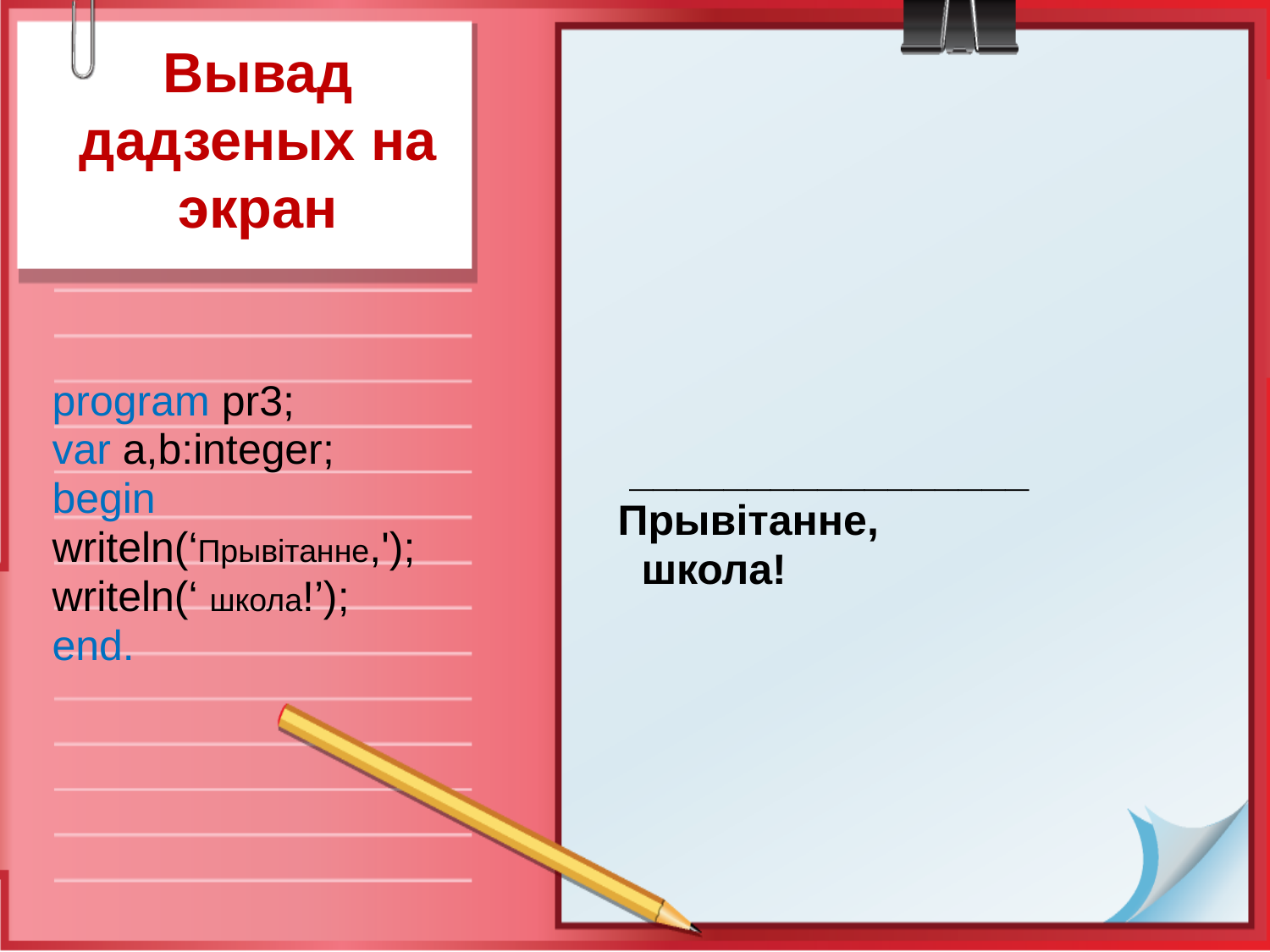

# Вывад дадзеных на экран

 _________________
Прывітанне,
  школа!

program pr3;
var a,b:integer;
begin
writeln(‘Прывітанне,');
writeln(‘ школа!’);
end.